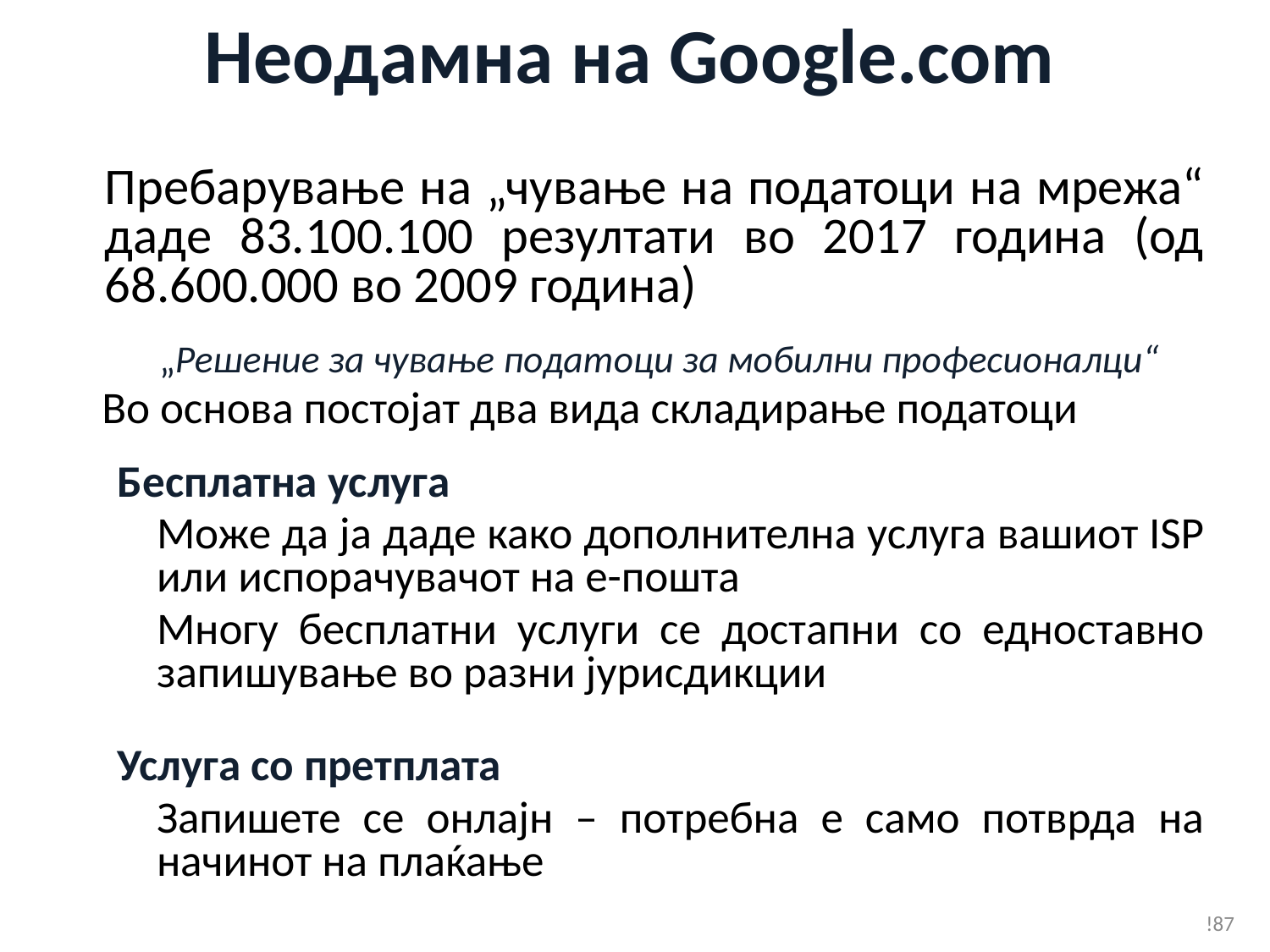

# Неодамна на Google.com
Пребарување на „чување на податоци на мрежа“ даде 83.100.100 резултати во 2017 година (од 68.600.000 во 2009 година)

	   „Решение за чување податоци за мобилни професионалци“
	Во основа постојат два вида складирање податоци

Бесплатна услуга
Може да ја даде како дополнителна услуга вашиот ISP или испорачувачот на е-пошта
Многу бесплатни услуги се достапни со едноставно запишување во разни јурисдикции

Услуга со претплата
Запишете се онлајн – потребна е само потврда на начинот на плаќање

!87